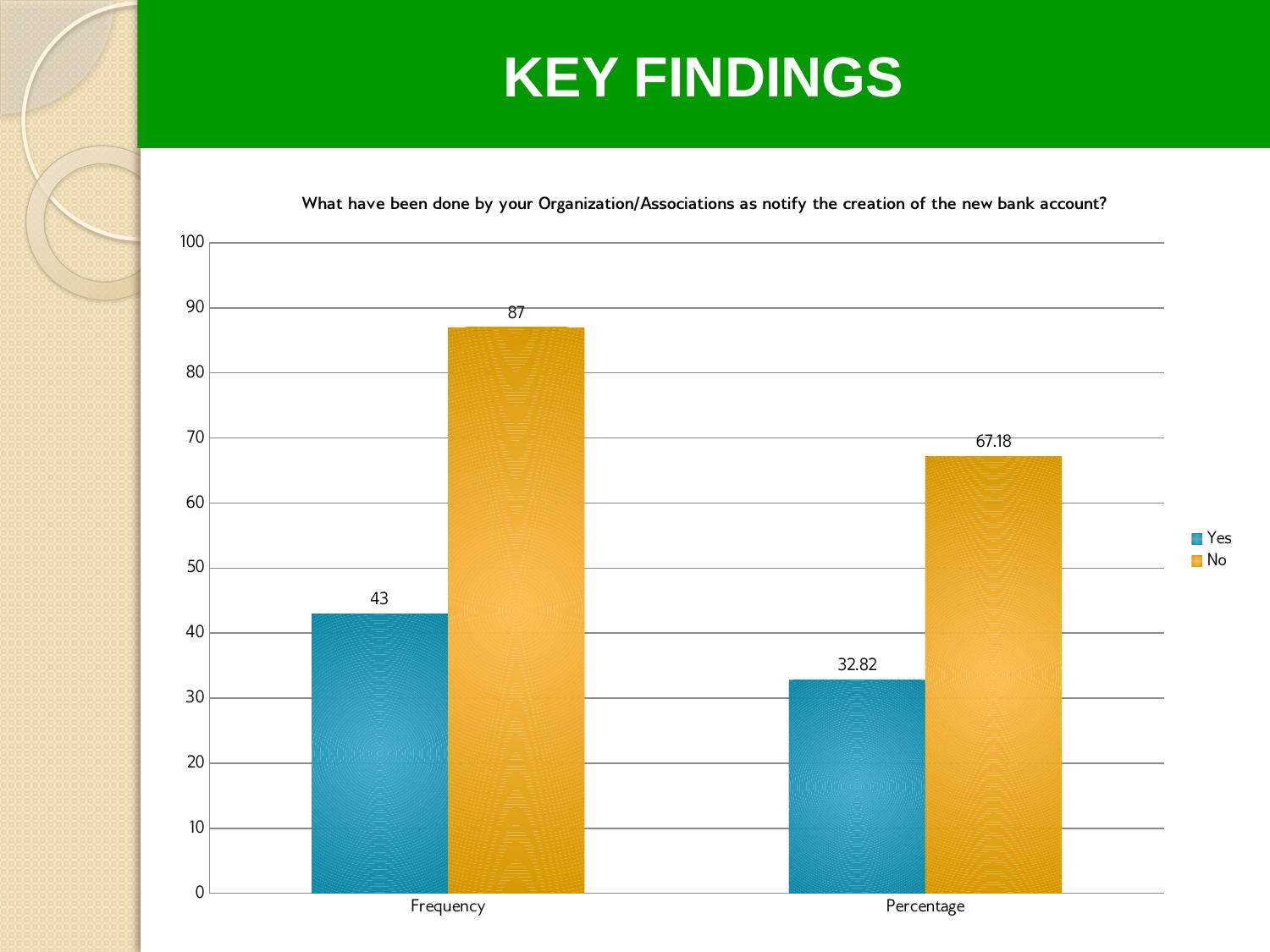

KEY FINDINGS

### Chart: What have been done by your Organization/Associations as notify the creation of the new bank account?

| Category | Yes | No |
|---|---|---|
| Frequency | 43.0 | 87.0 |
| Percentage | 32.82 | 67.18 |